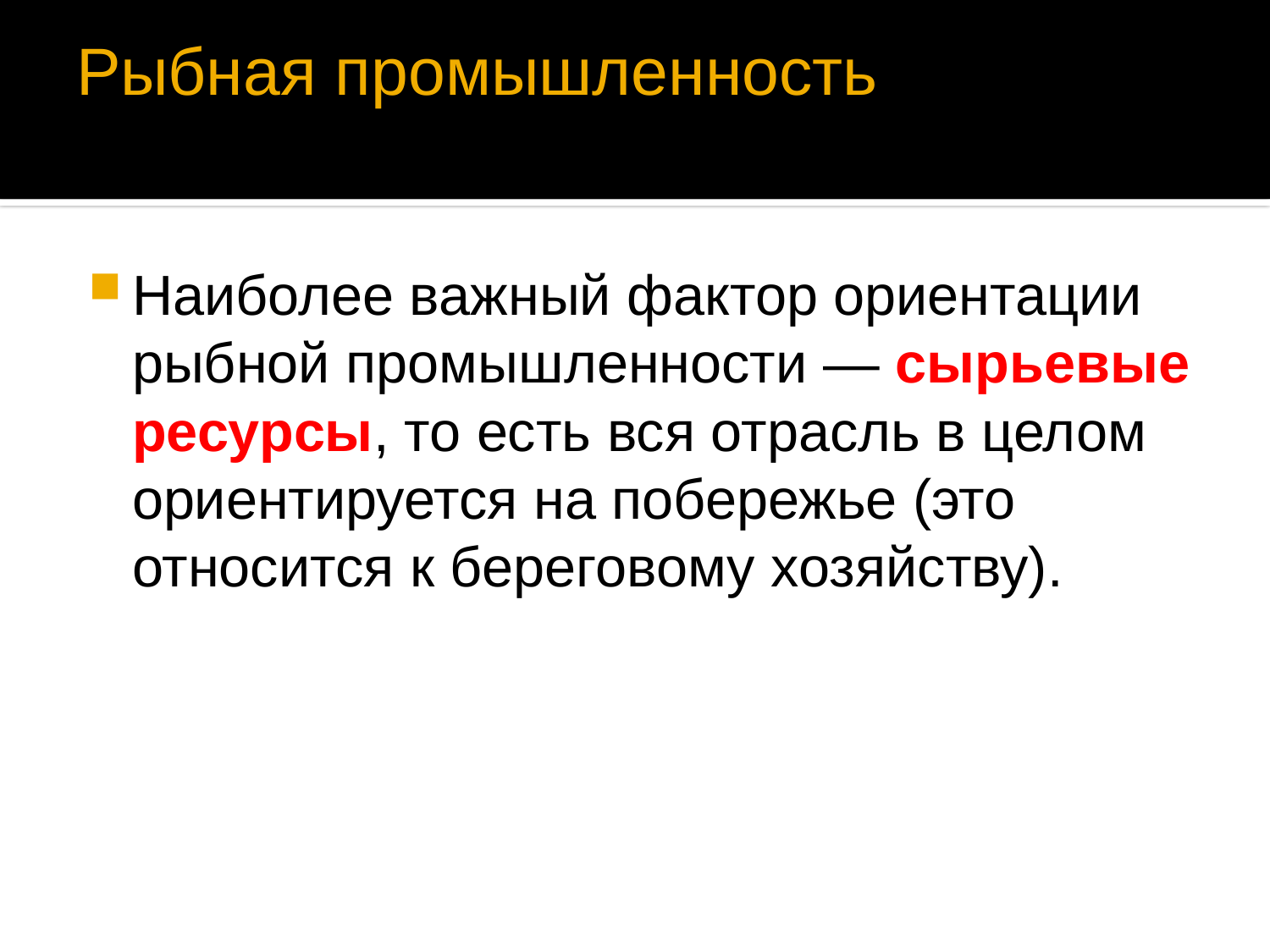

# Рыбная промышленность
Наиболее важный фактор ориентации рыбной промышленности — сырьевые ресурсы, то есть вся отрасль в целом ориентируется на побережье (это относится к береговому хозяйству).